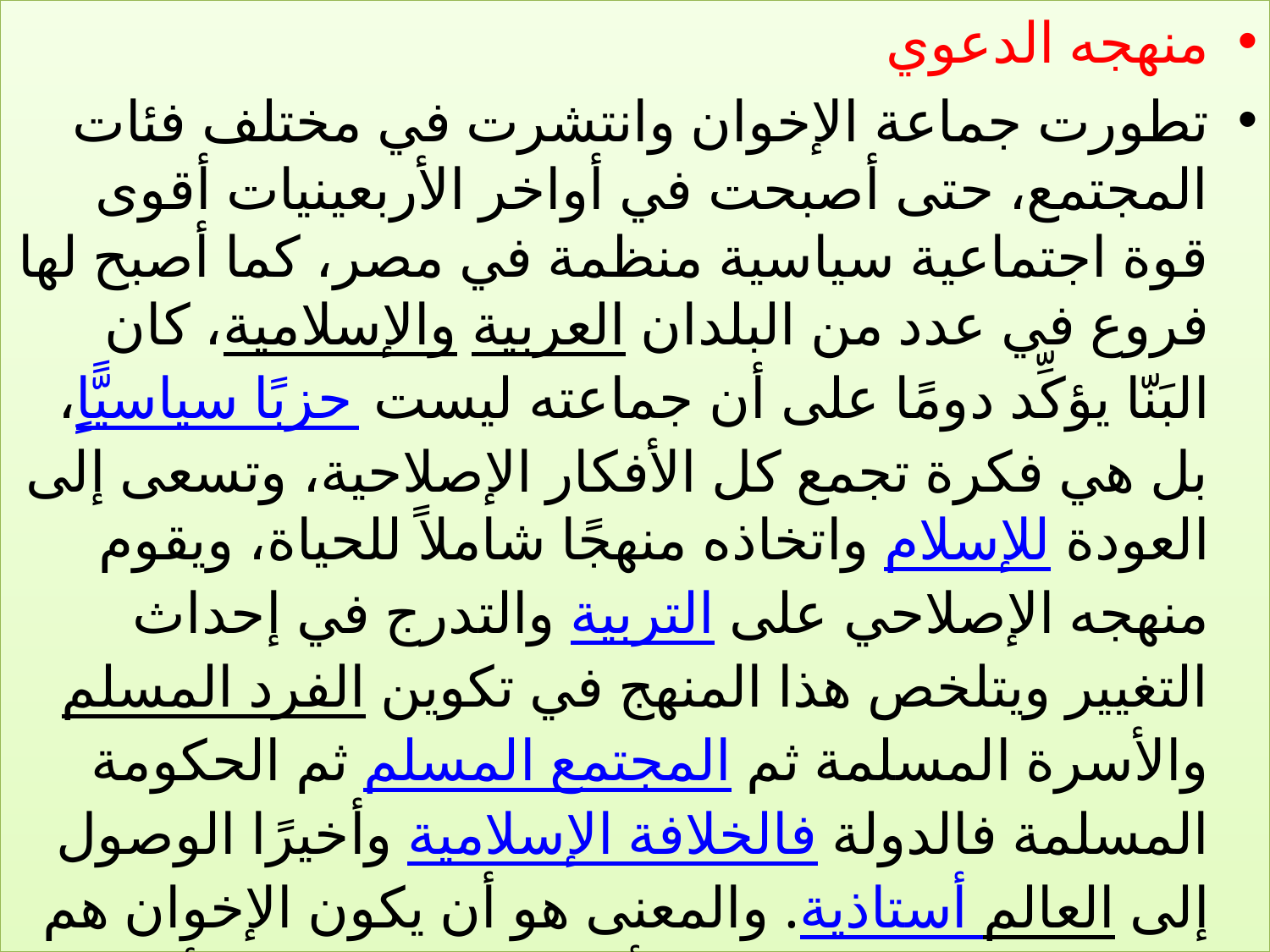

منهجه الدعوي
تطورت جماعة الإخوان وانتشرت في مختلف فئات المجتمع، حتى أصبحت في أواخر الأربعينيات أقوى قوة اجتماعية سياسية منظمة في مصر، كما أصبح لها فروع في عدد من البلدان العربية والإسلامية، كان البَنّا يؤكِّد دومًا على أن جماعته ليست حزبًا سياسيًّاٍ، بل هي فكرة تجمع كل الأفكار الإصلاحية، وتسعى إلى العودة للإسلام واتخاذه منهجًا شاملاً للحياة، ويقوم منهجه الإصلاحي على التربية والتدرج في إحداث التغيير ويتلخص هذا المنهج في تكوين الفرد المسلم والأسرة المسلمة ثم المجتمع المسلم ثم الحكومة المسلمة فالدولة فالخلافة الإسلامية وأخيرًا الوصول إلى أستاذية العالم. والمعنى هو أن يكون الإخوان هم القدوة والقِبلة التي يجب أن تتجه إليها كافة الأنظار لتتعلم منها وتنهل من علومها وتجاربها